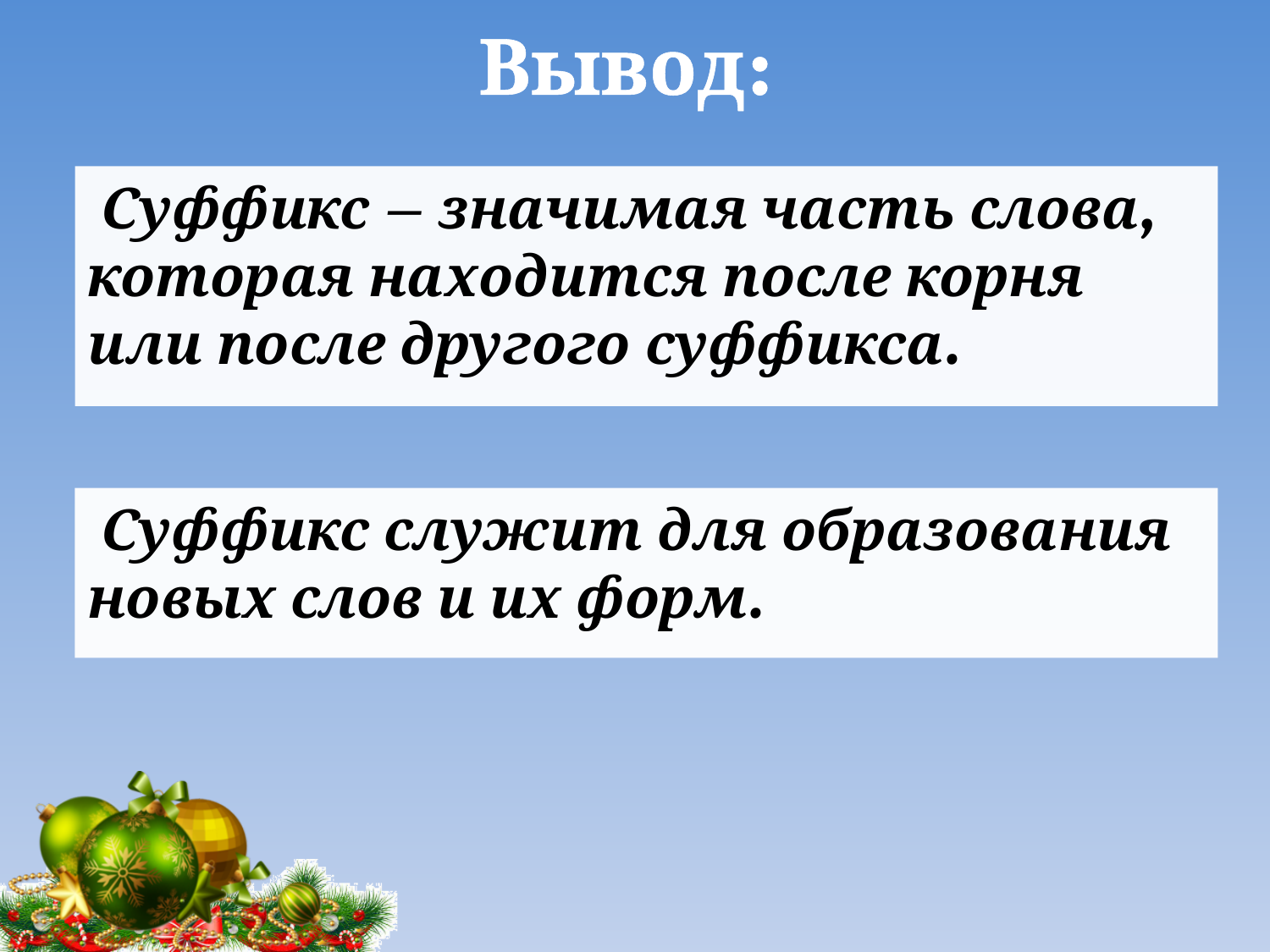

# Вывод:
 Суффикс – значимая часть слова, которая находится после корня или после другого суффикса.
 Суффикс служит для образования новых слов и их форм.